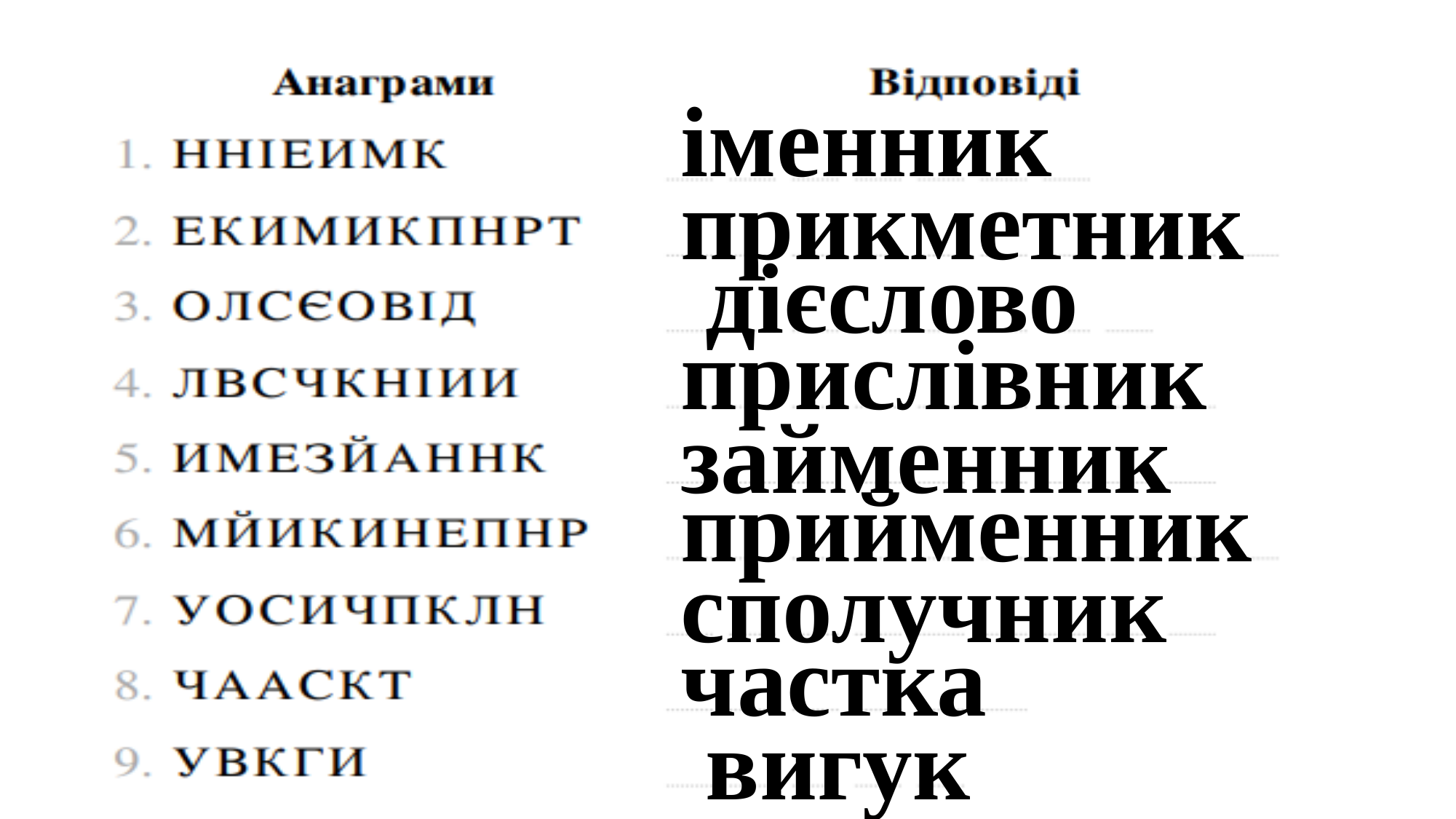

іменник
прикметник
дієслово
прислівник
займенник
прийменник
сполучник
частка
вигук